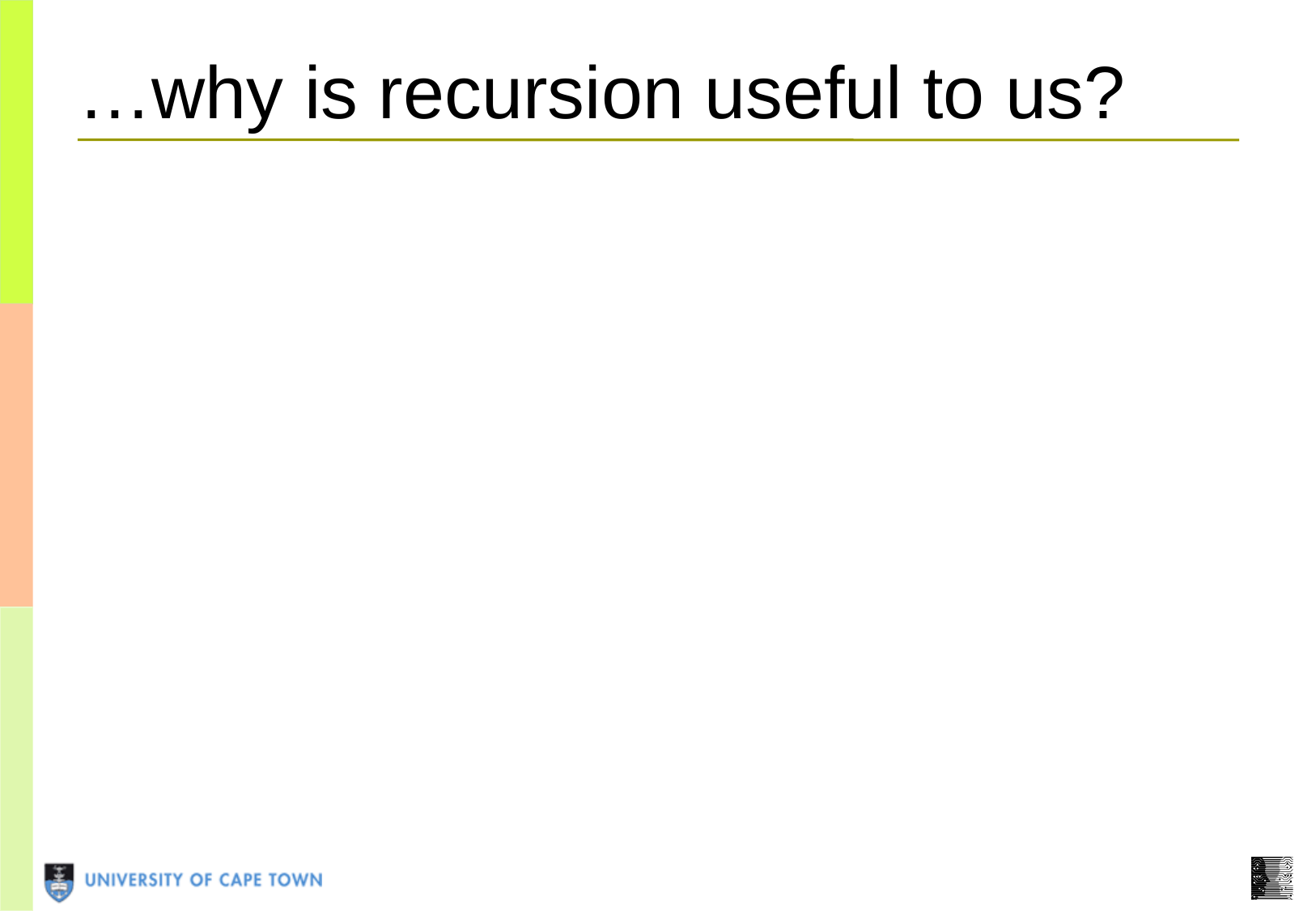

# …why is recursion useful to us?